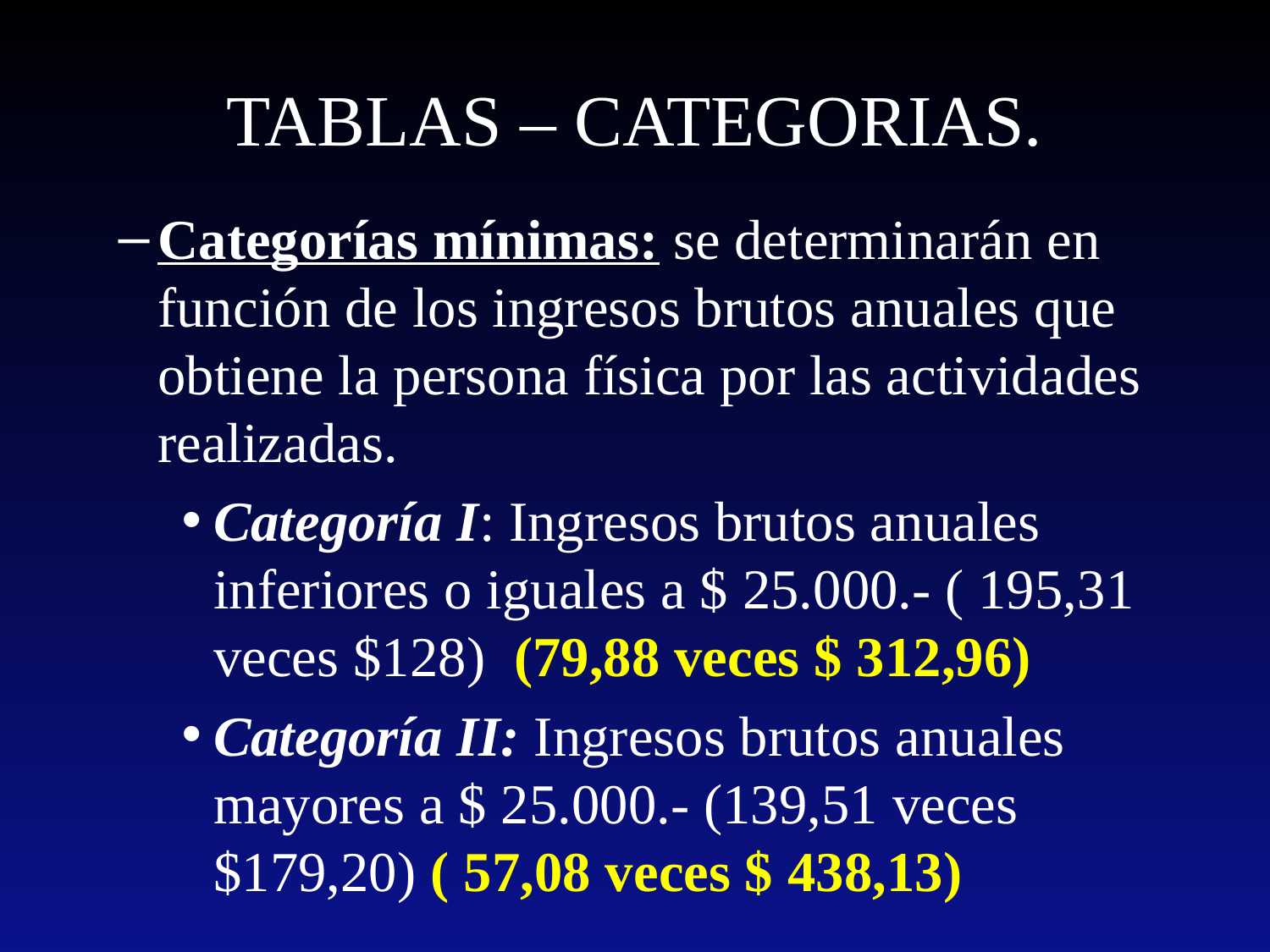

# TABLAS – CATEGORIAS.
Categorías mínimas: se determinarán en función de los ingresos brutos anuales que obtiene la persona física por las actividades realizadas.
Categoría I: Ingresos brutos anuales inferiores o iguales a $ 25.000.- ( 195,31 veces $128)  (79,88 veces $ 312,96)
Categoría II: Ingresos brutos anuales mayores a $ 25.000.- (139,51 veces $179,20) ( 57,08 veces $ 438,13)